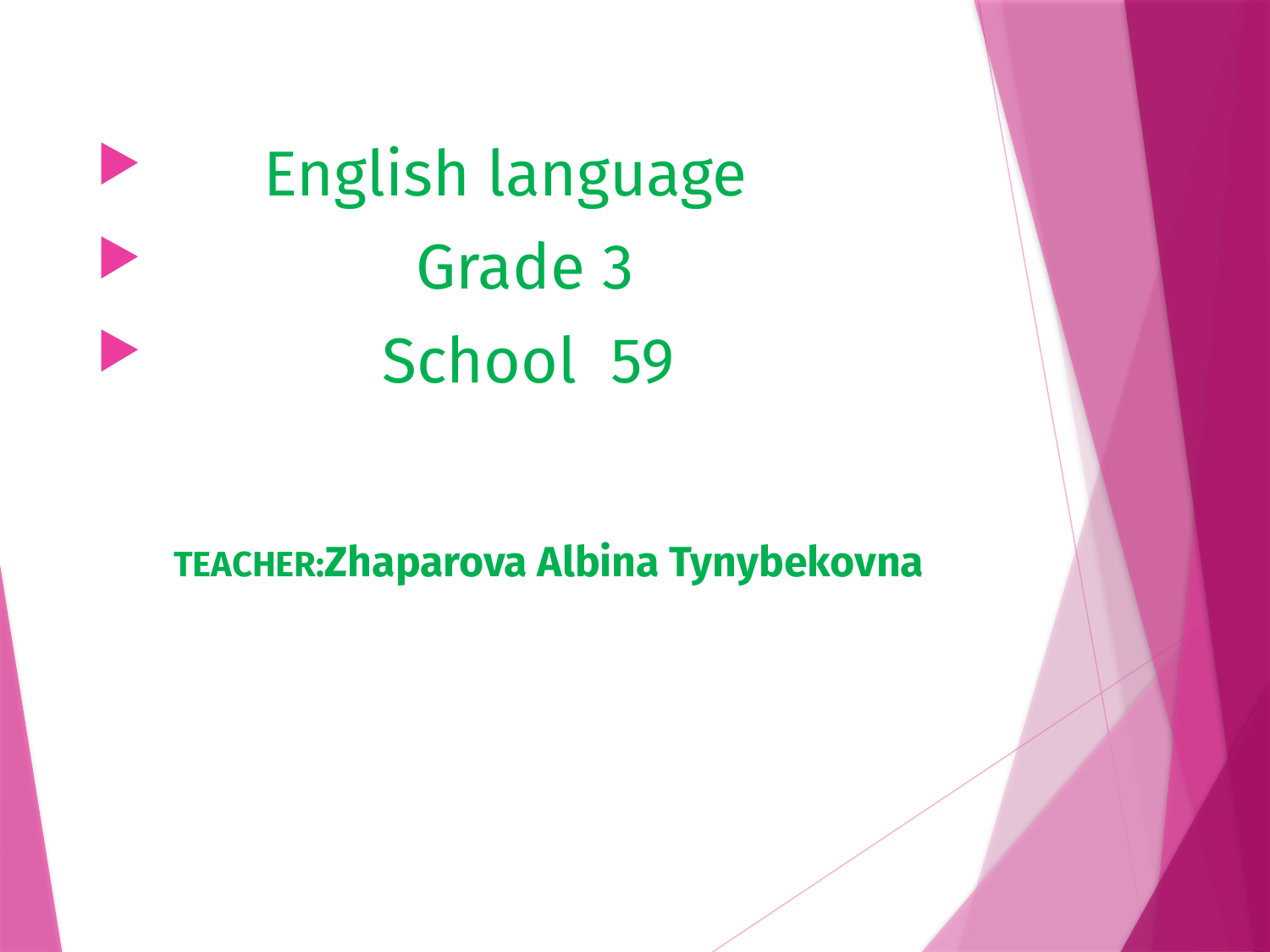

English language
                Grade 3
              School  59
# TEACHER:Zhaparova Albina Tynybekovna